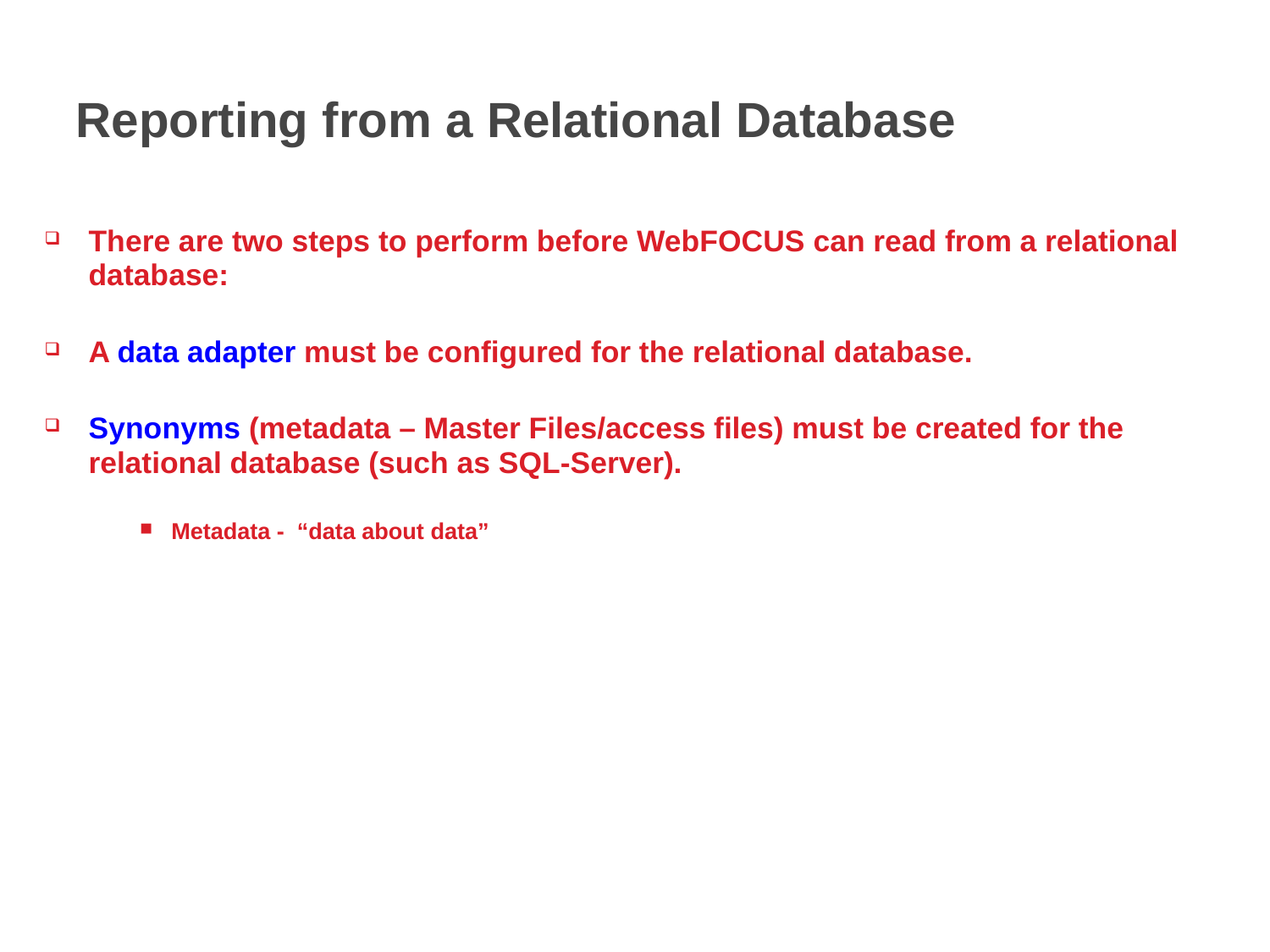

# Reporting from a Relational Database
There are two steps to perform before WebFOCUS can read from a relational database:
A data adapter must be configured for the relational database.
Synonyms (metadata – Master Files/access files) must be created for the relational database (such as SQL-Server).
Metadata -  “data about data”
8